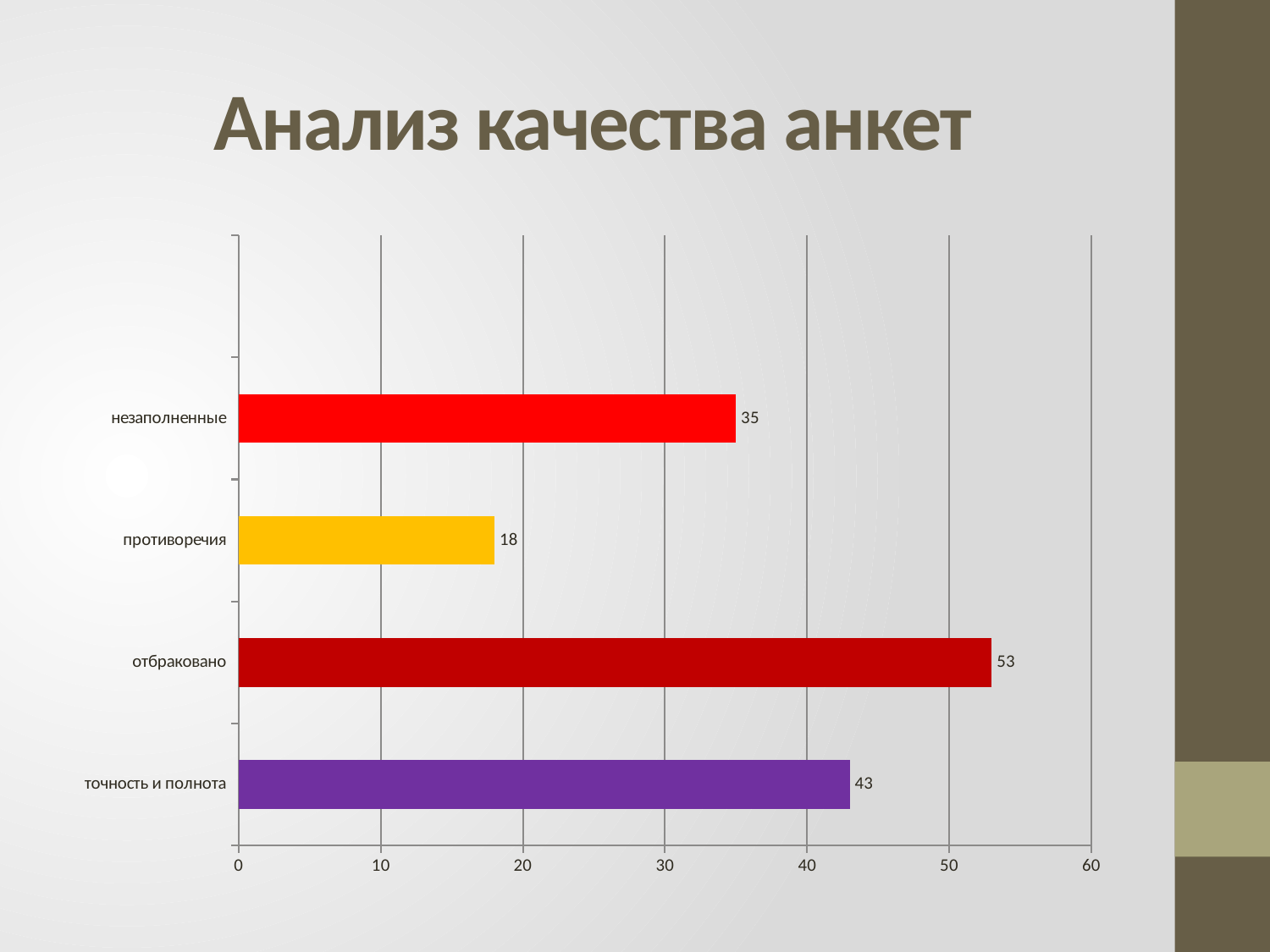

# Анализ качества анкет

### Chart

| Category | Ряд 1 |
|---|---|
| точность и полнота | 43.0 |
| отбраковано | 53.0 |
| противоречия | 18.0 |
| незаполненные | 35.0 |